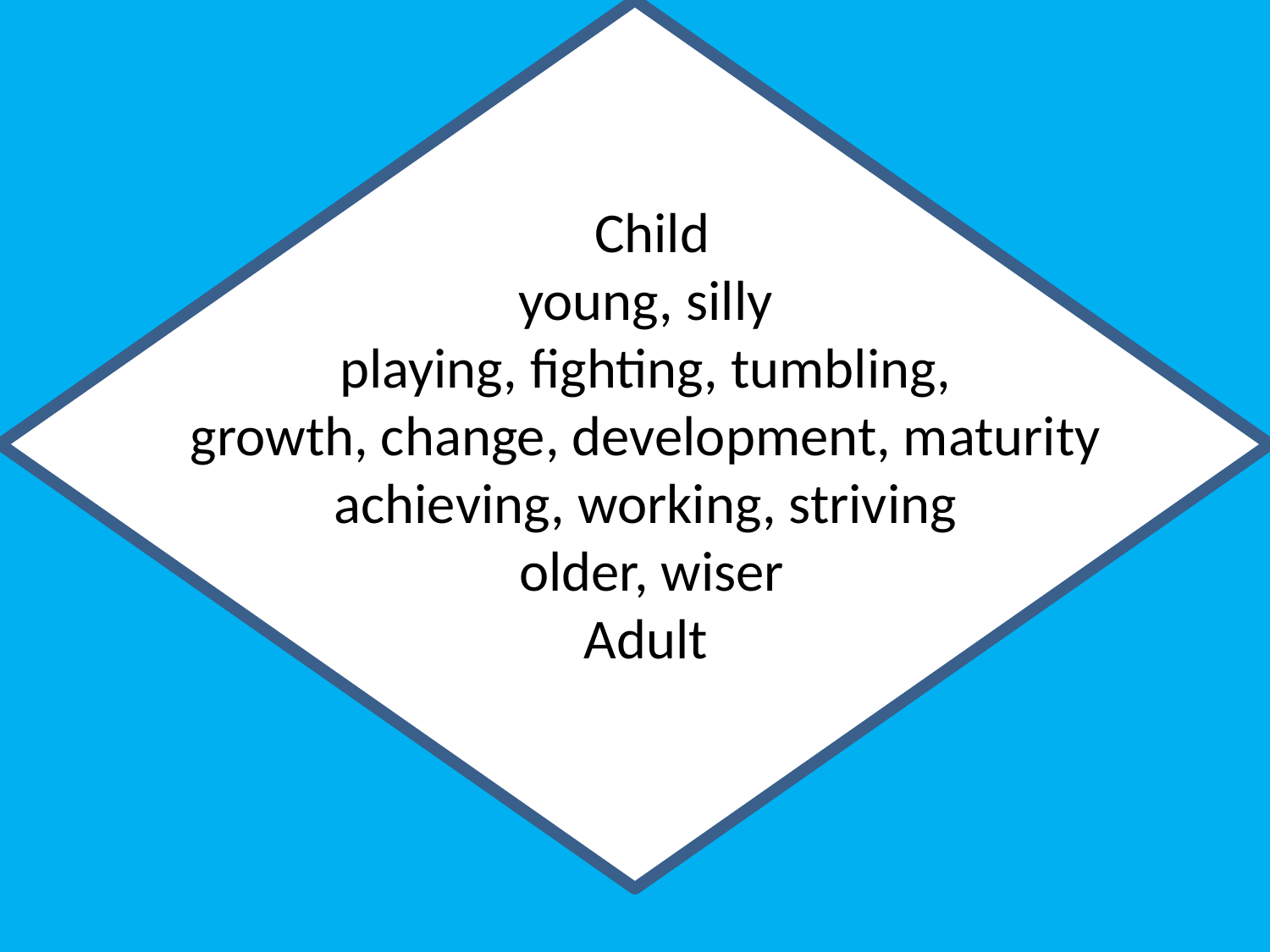

Child
young, silly
playing, fighting, tumbling,
growth, change, development, maturity achieving, working, striving
 older, wiser
Adult